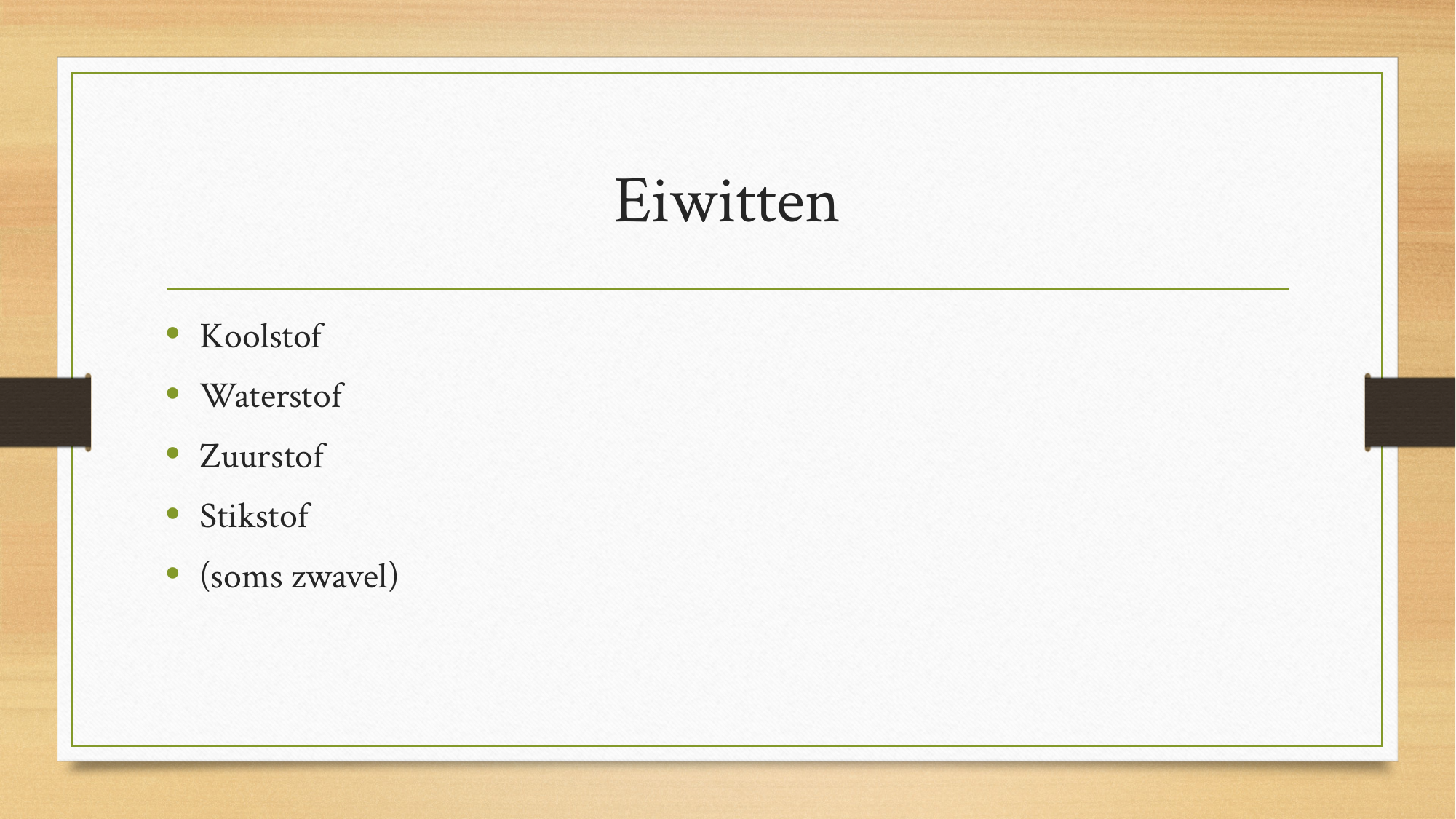

# Eiwitten
Koolstof
Waterstof
Zuurstof
Stikstof
(soms zwavel)